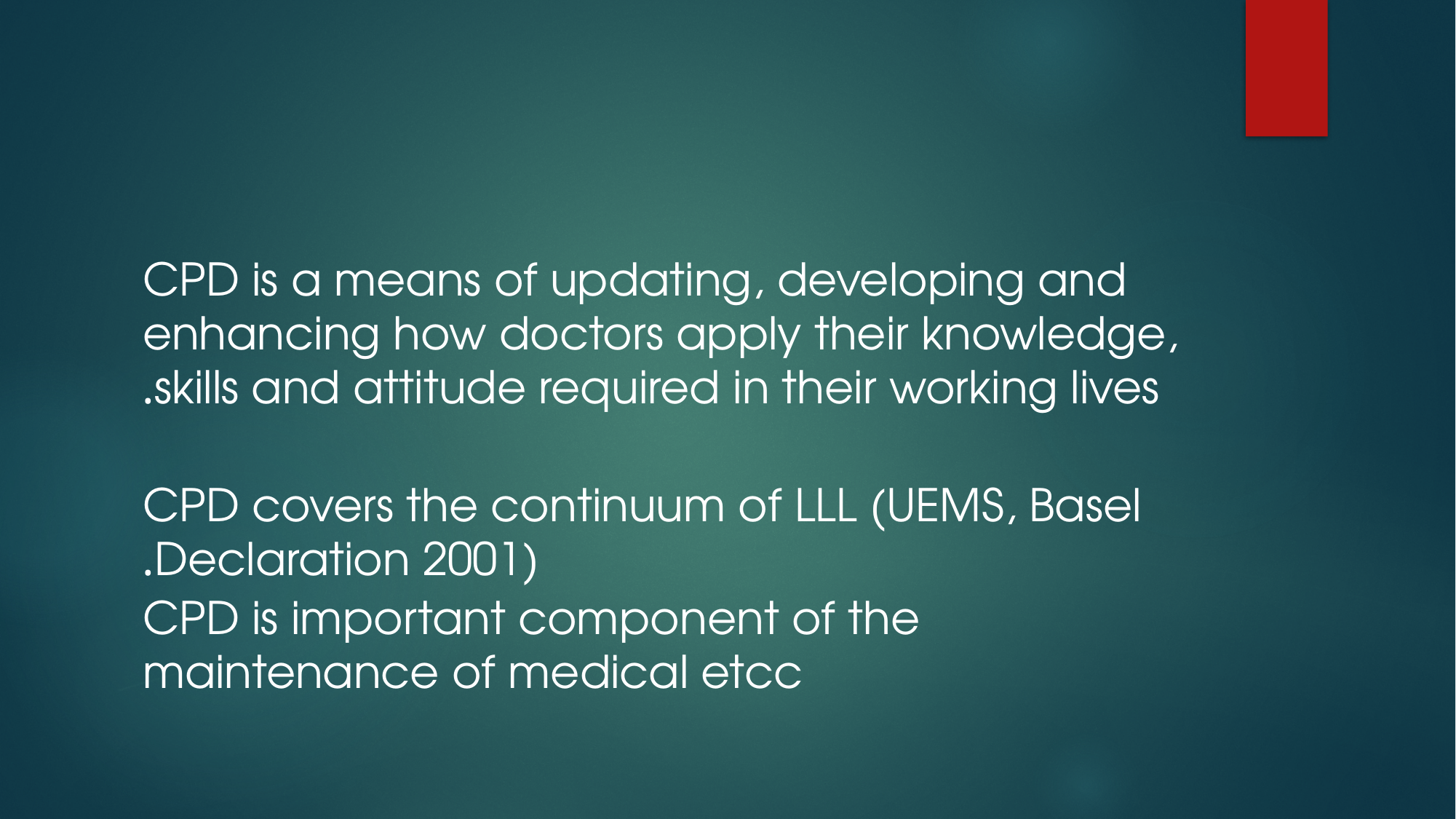

#
CPD is a means of updating, developing and enhancing how doctors apply their knowledge, skills and attitude required in their working lives.

CPD covers the continuum of LLL (UEMS, Basel Declaration 2001).
CPD is important component of the maintenance of medical etcc